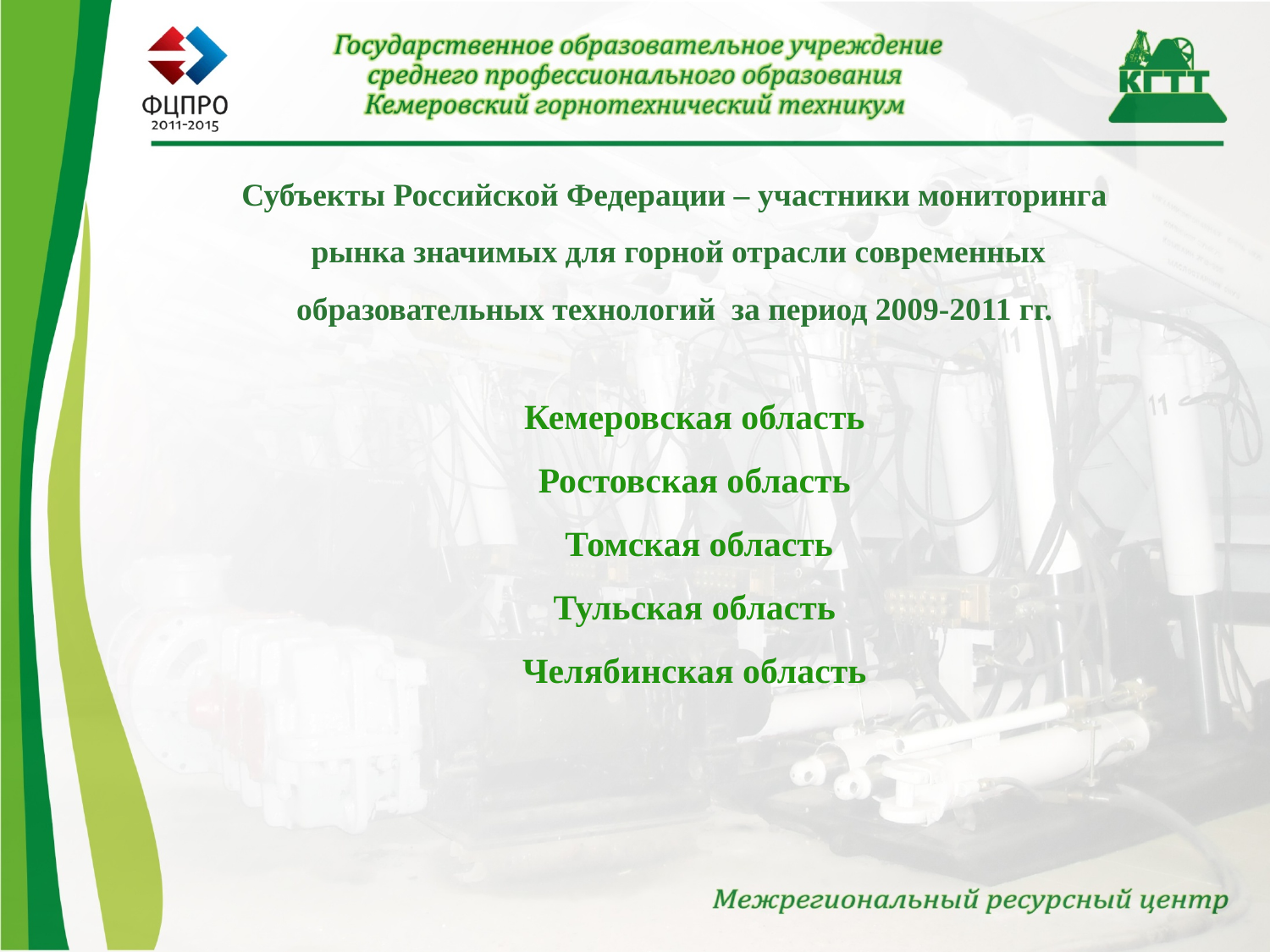

Субъекты Российской Федерации – участники мониторинга
 рынка значимых для горной отрасли современных образовательных технологий  за период 2009-2011 гг.
Кемеровская область
Ростовская область
 Томская область
Тульская область
Челябинская область